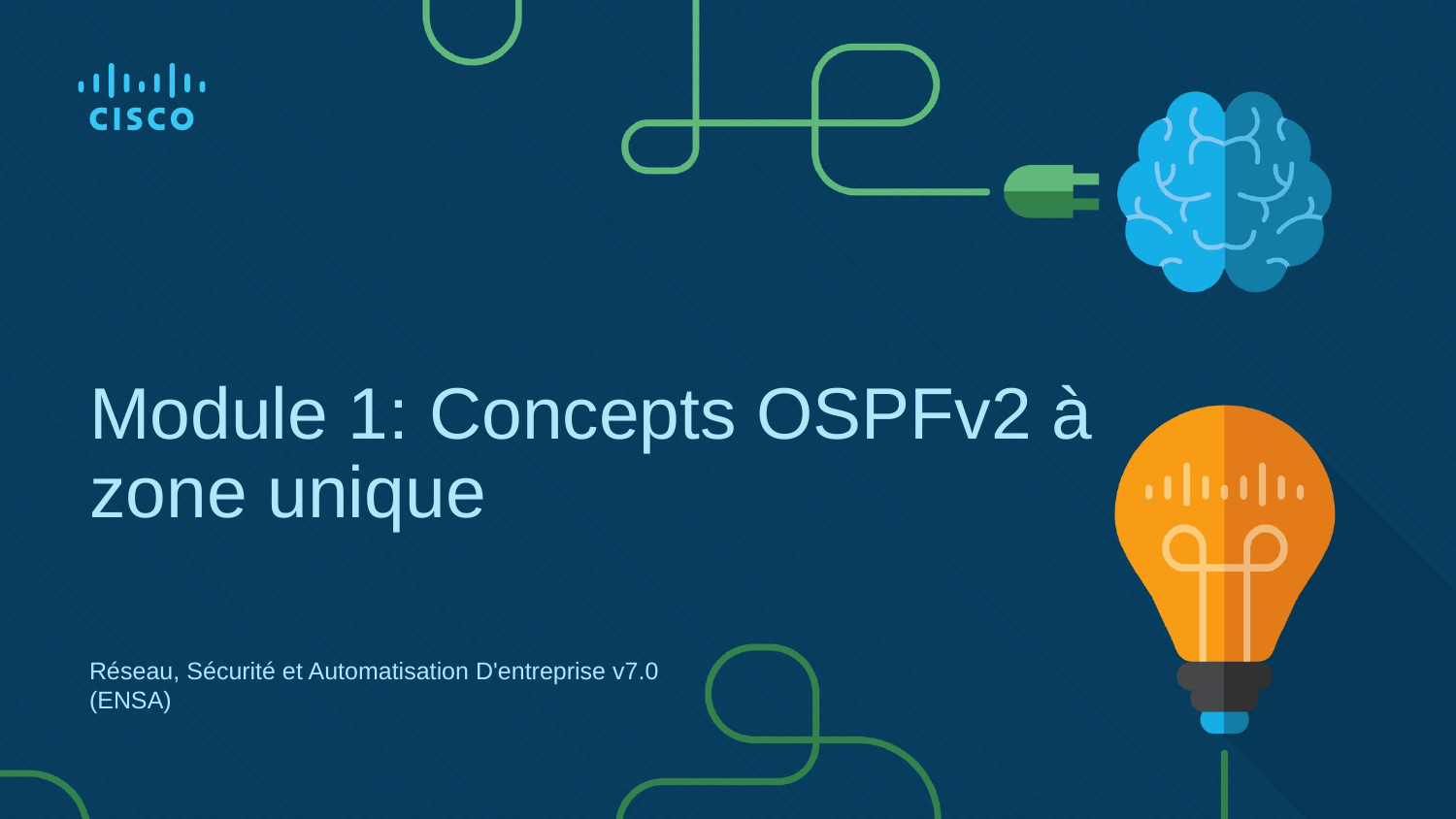

# Module 1: Concepts OSPFv2 à zone unique
Réseau, Sécurité et Automatisation D'entreprise v7.0
(ENSA)